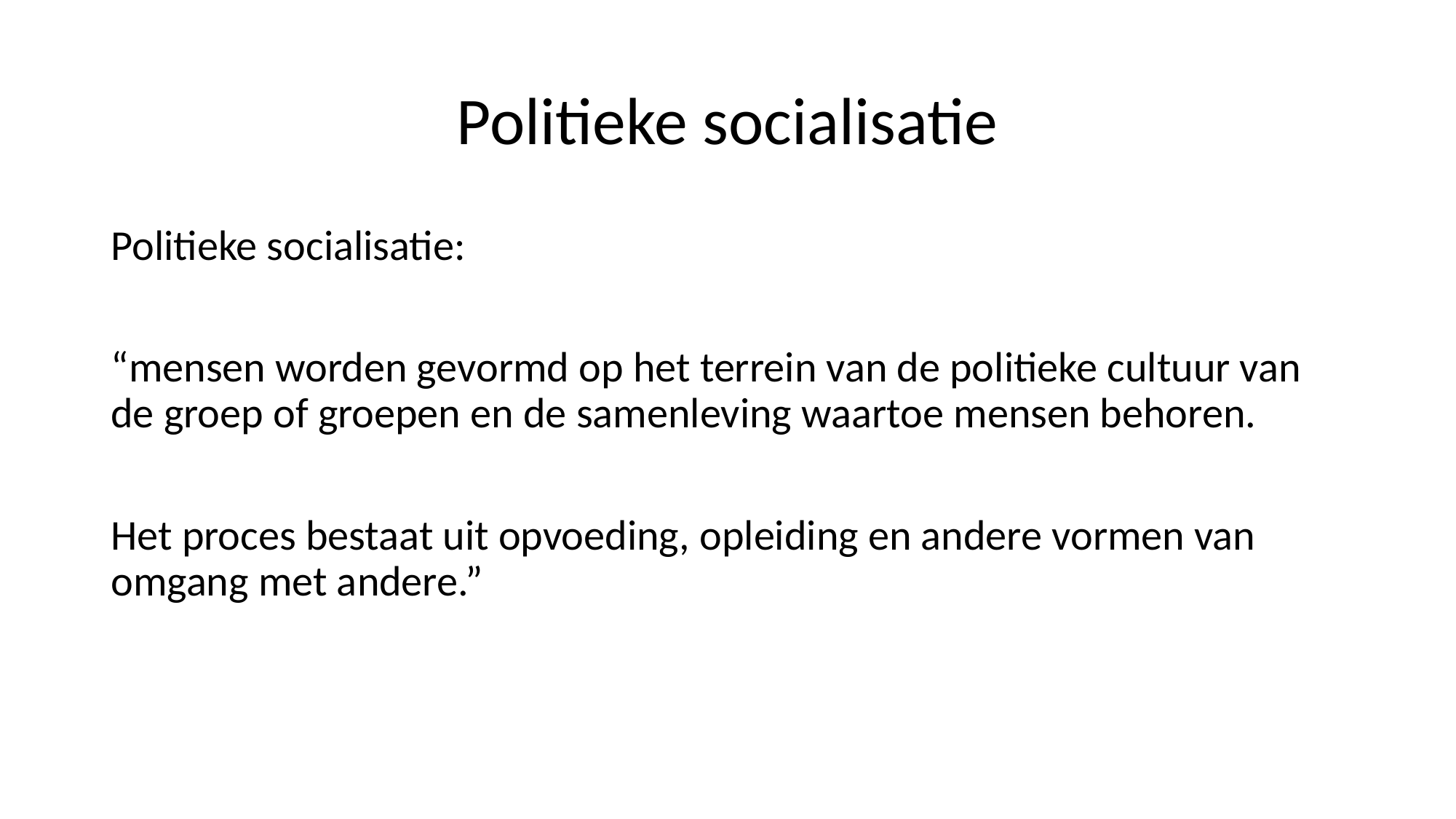

# Politieke socialisatie
Politieke socialisatie:

“mensen worden gevormd op het terrein van de politieke cultuur van de groep of groepen en de samenleving waartoe mensen behoren.

Het proces bestaat uit opvoeding, opleiding en andere vormen van omgang met andere.”